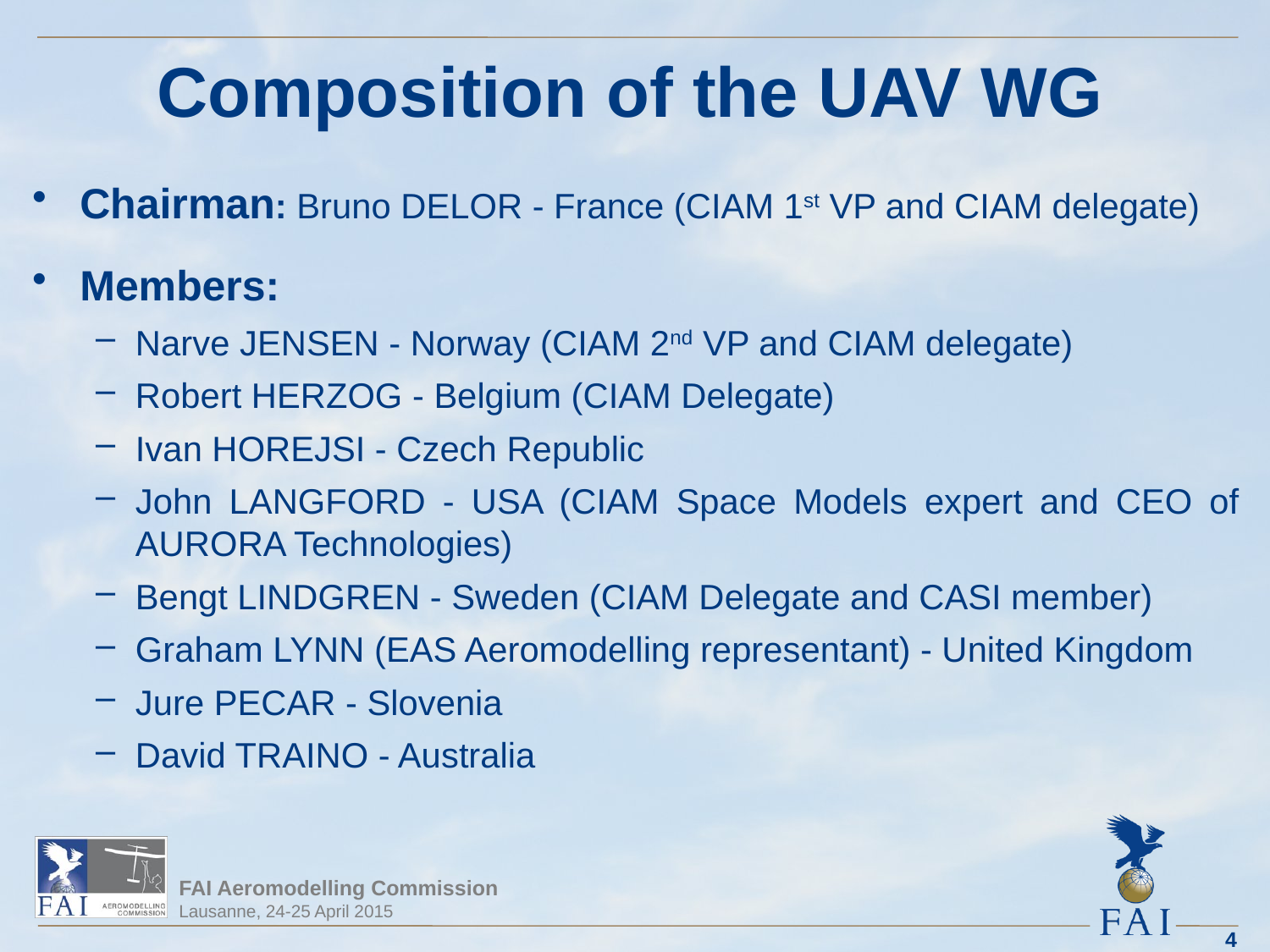

# Composition of the UAV WG
Chairman: Bruno DELOR - France (CIAM 1st VP and CIAM delegate)
Members:
Narve JENSEN - Norway (CIAM 2nd VP and CIAM delegate)
Robert HERZOG - Belgium (CIAM Delegate)
Ivan HOREJSI - Czech Republic
John LANGFORD - USA (CIAM Space Models expert and CEO of AURORA Technologies)
Bengt LINDGREN - Sweden (CIAM Delegate and CASI member)
Graham LYNN (EAS Aeromodelling representant) - United Kingdom
Jure PECAR - Slovenia
David TRAINO - Australia